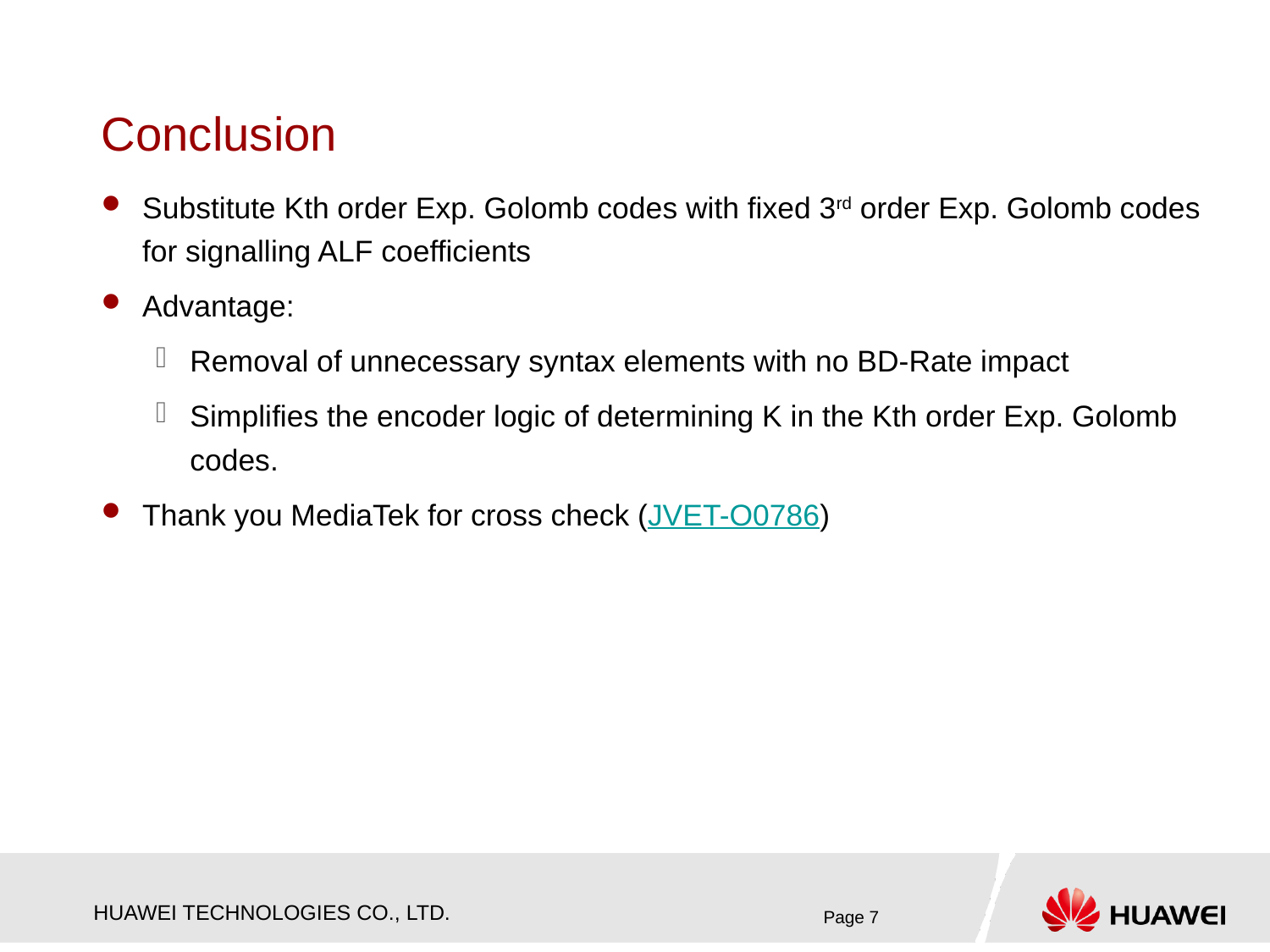

# Conclusion
Substitute Kth order Exp. Golomb codes with fixed 3rd order Exp. Golomb codes for signalling ALF coefficients
Advantage:
Removal of unnecessary syntax elements with no BD-Rate impact
Simplifies the encoder logic of determining K in the Kth order Exp. Golomb codes.
Thank you MediaTek for cross check (JVET-O0786)

Page 7